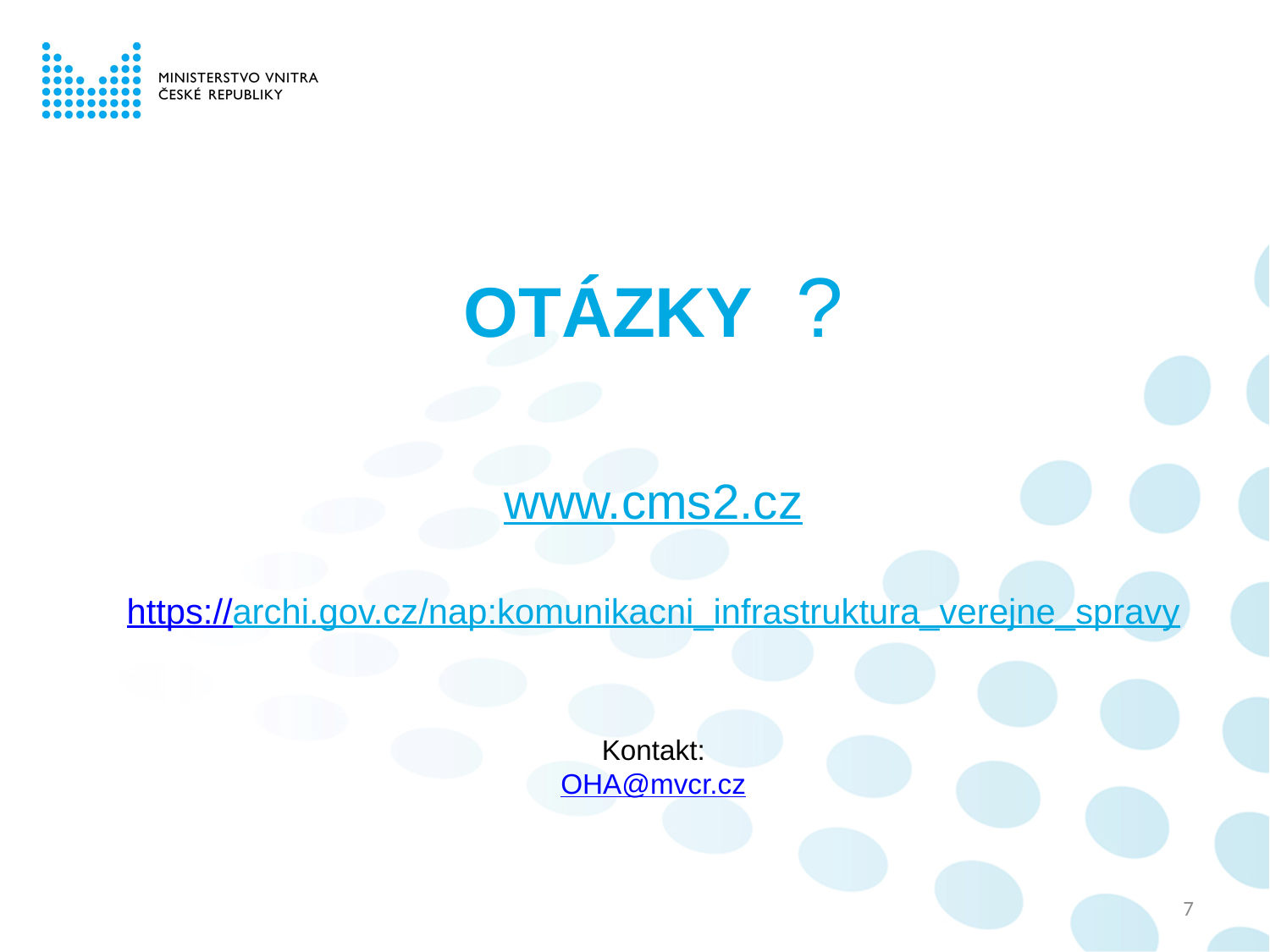

# Otázky ? www.cms2.cz https://archi.gov.cz/nap:komunikacni_infrastruktura_verejne_spravy Kontakt: OHA@mvcr.cz

7